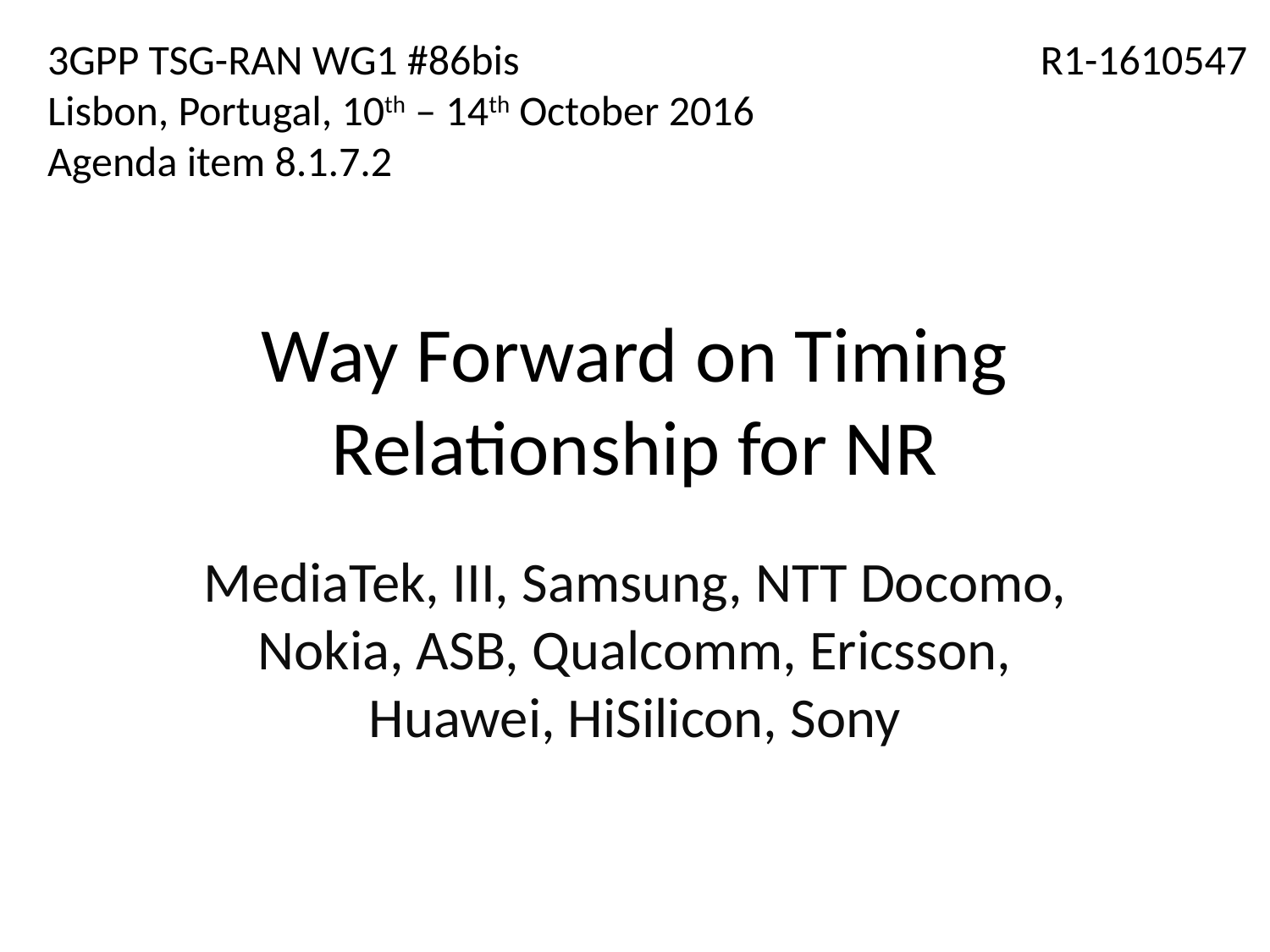

3GPP TSG-RAN WG1 #86bis
Lisbon, Portugal, 10th – 14th October 2016
Agenda item 8.1.7.2
R1-1610547
# Way Forward on Timing Relationship for NR
MediaTek, III, Samsung, NTT Docomo, Nokia, ASB, Qualcomm, Ericsson, Huawei, HiSilicon, Sony